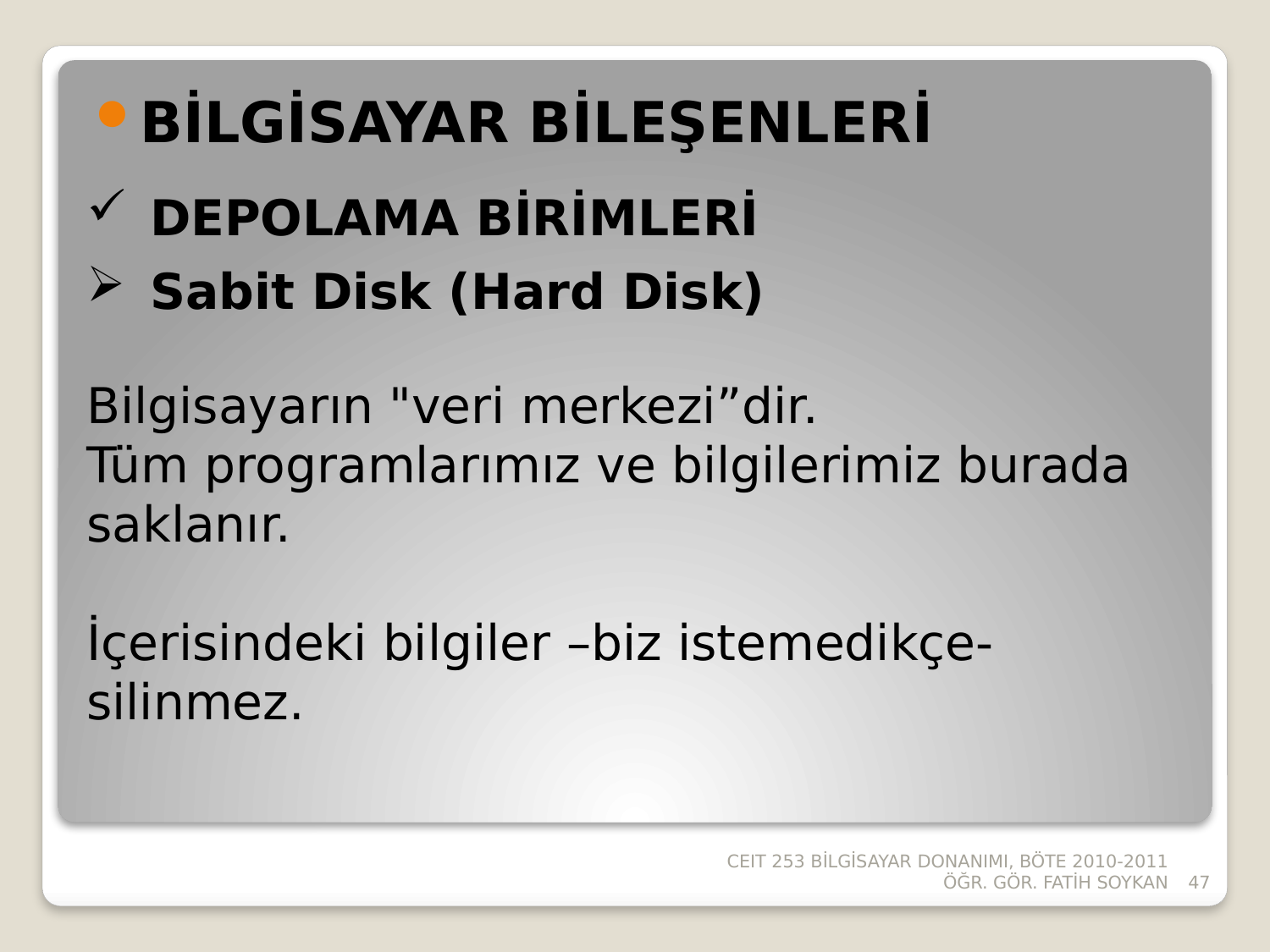

BİLGİSAYAR BİLEŞENLERİ

DEPOLAMA BİRİMLERİ
Sabit Disk (Hard Disk)

Bilgisayarın "veri merkezi”dir.
Tüm programlarımız ve bilgilerimiz burada saklanır.

İçerisindeki bilgiler –biz istemedikçe- silinmez.
CEIT 253 BİLGİSAYAR DONANIMI, BÖTE 2010-2011 ÖĞR. GÖR. FATİH SOYKAN
47